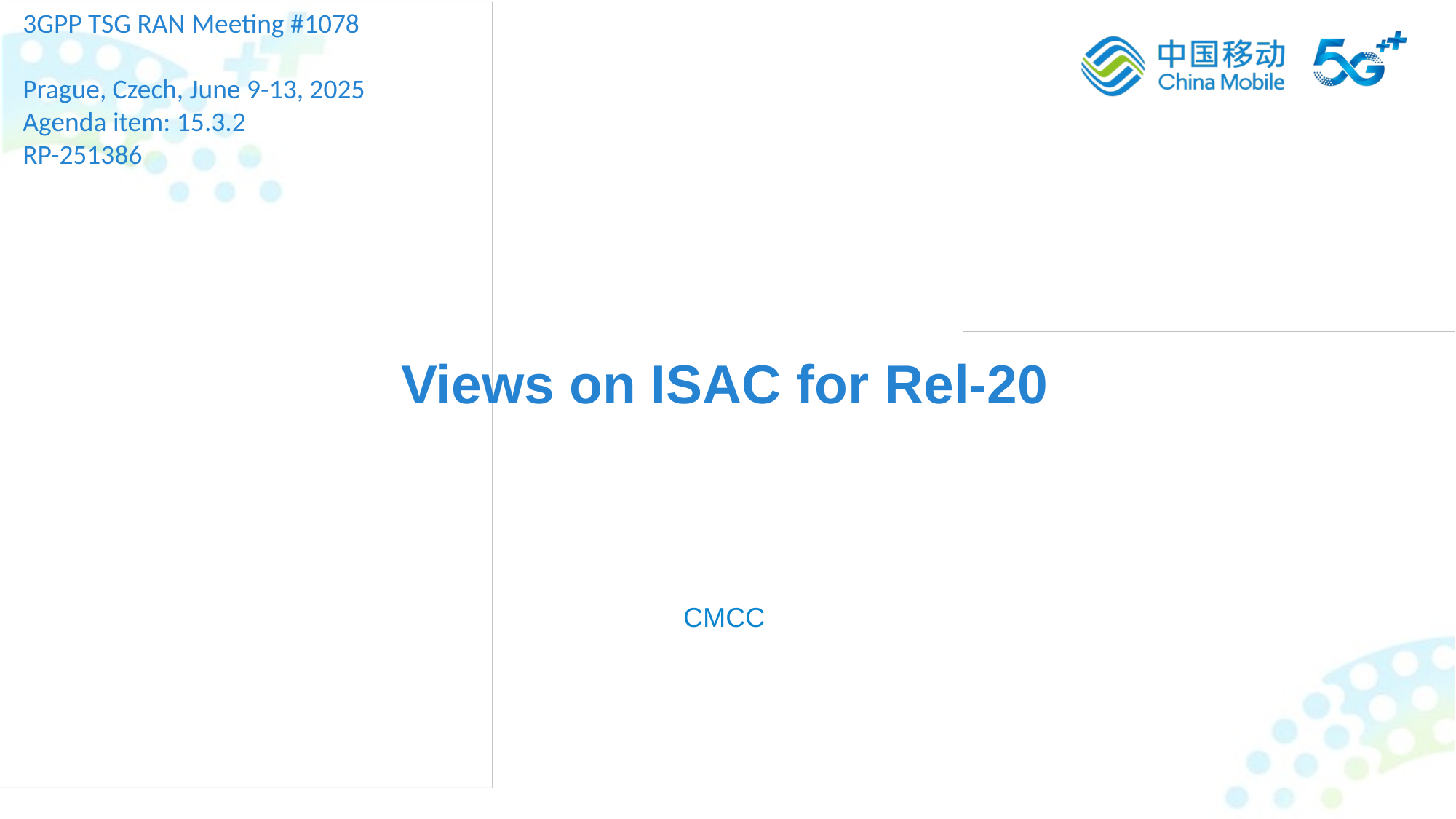

3GPP TSG RAN Meeting #1078
Prague, Czech, June 9-13, 2025
Agenda item: 15.3.2
RP-251386
Views on ISAC for Rel-20
CMCC